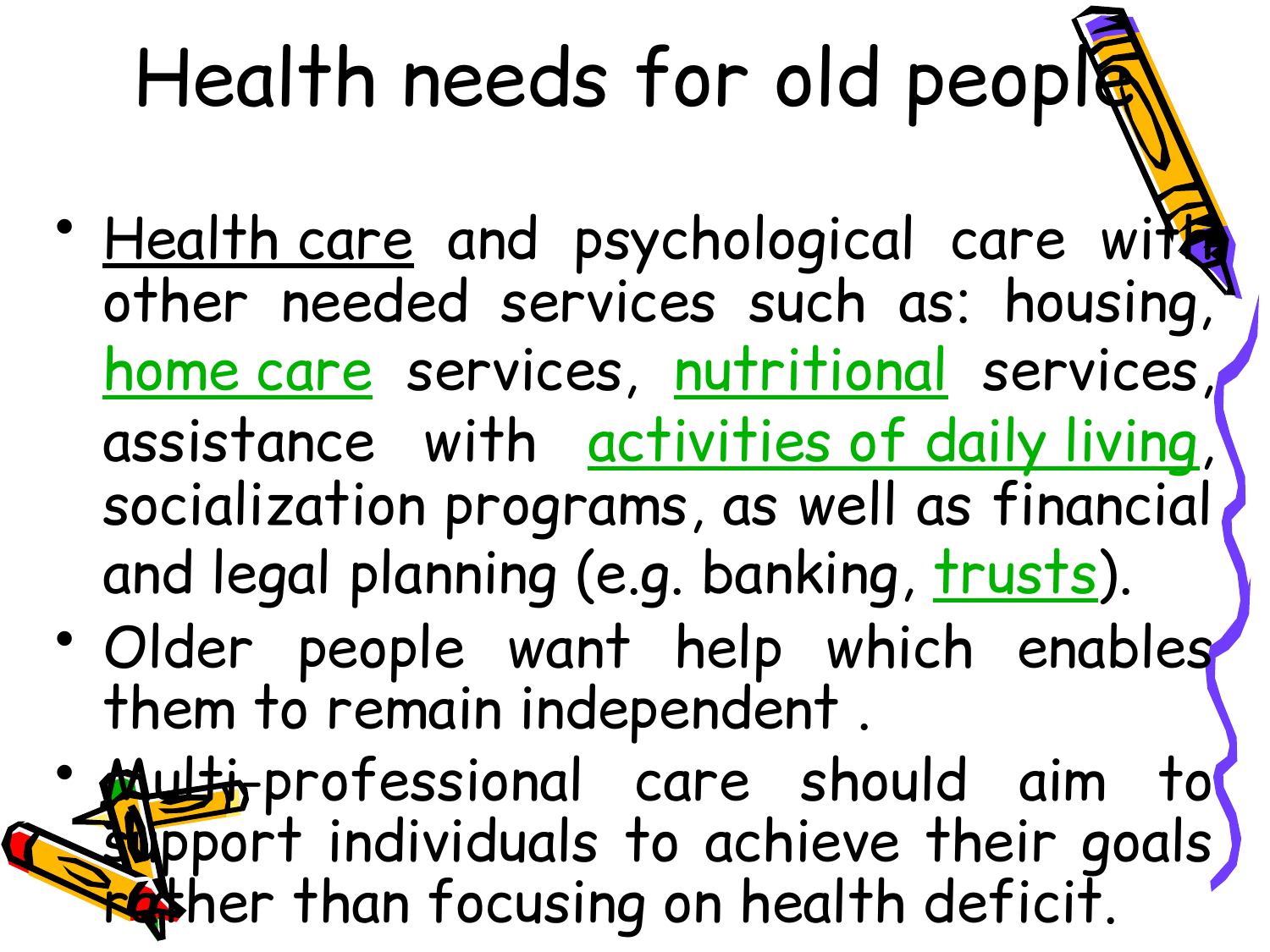

# Health needs for old people

Health care and psychological care with other needed services such as: housing, home care services, nutritional services, assistance with activities of daily living, socialization programs, as well as financial and legal planning (e.g. banking, trusts).
Older people want help which enables them to remain independent .
Multi-professional care should aim to support individuals to achieve their goals rather than focusing on health deficit.